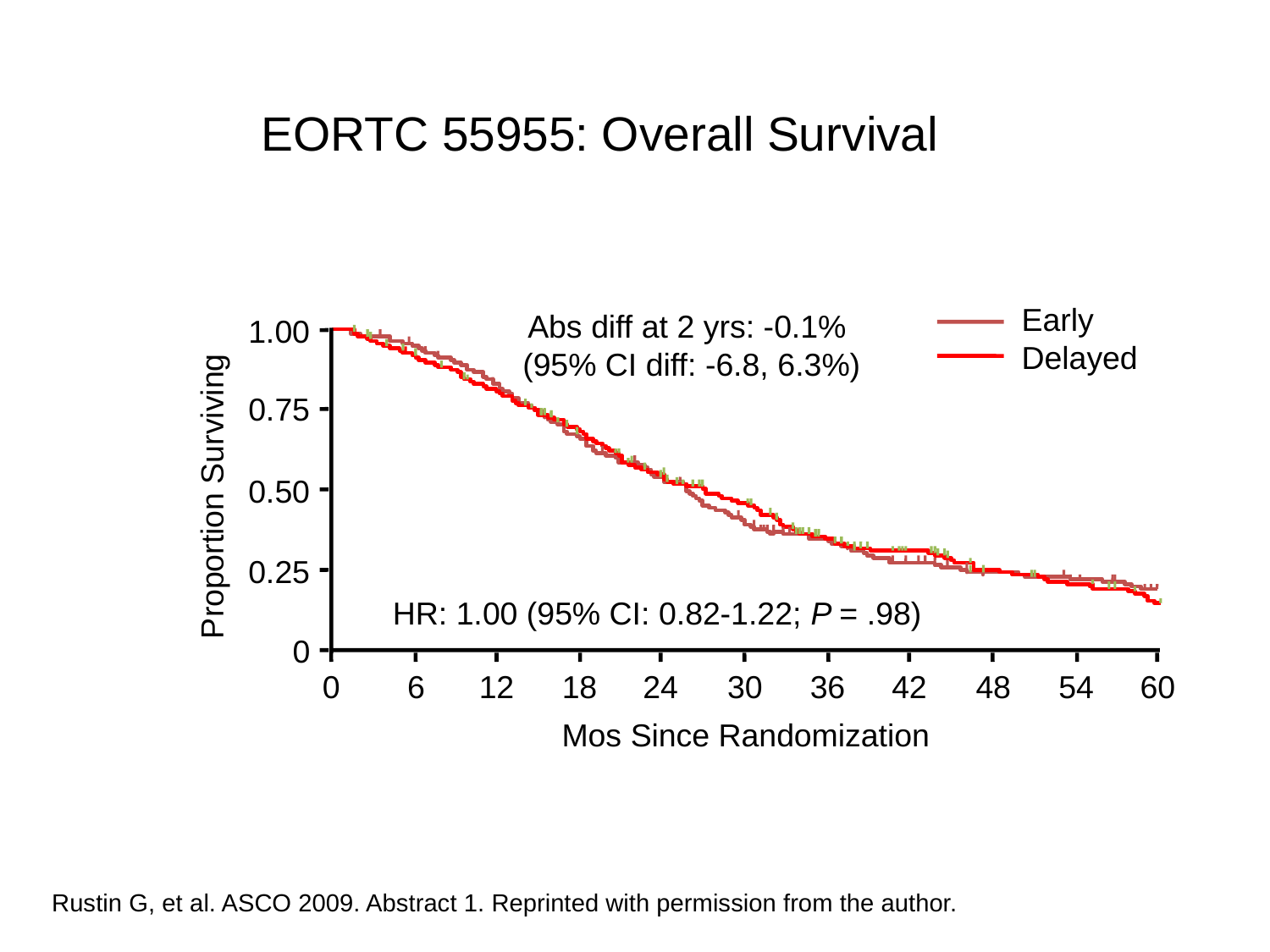

# EORTC 55955: Overall Survival

Early
Delayed
Abs diff at 2 yrs: -0.1%
(95% CI diff: -6.8, 6.3%)
1.00

0.75

0.50
Proportion Surviving

0.25

HR: 1.00 (95% CI: 0.82-1.22; P = .98)
0

0
6
12
18
24
30
36
42
48
54
60
Mos Since Randomization
Rustin G, et al. ASCO 2009. Abstract 1. Reprinted with permission from the author.